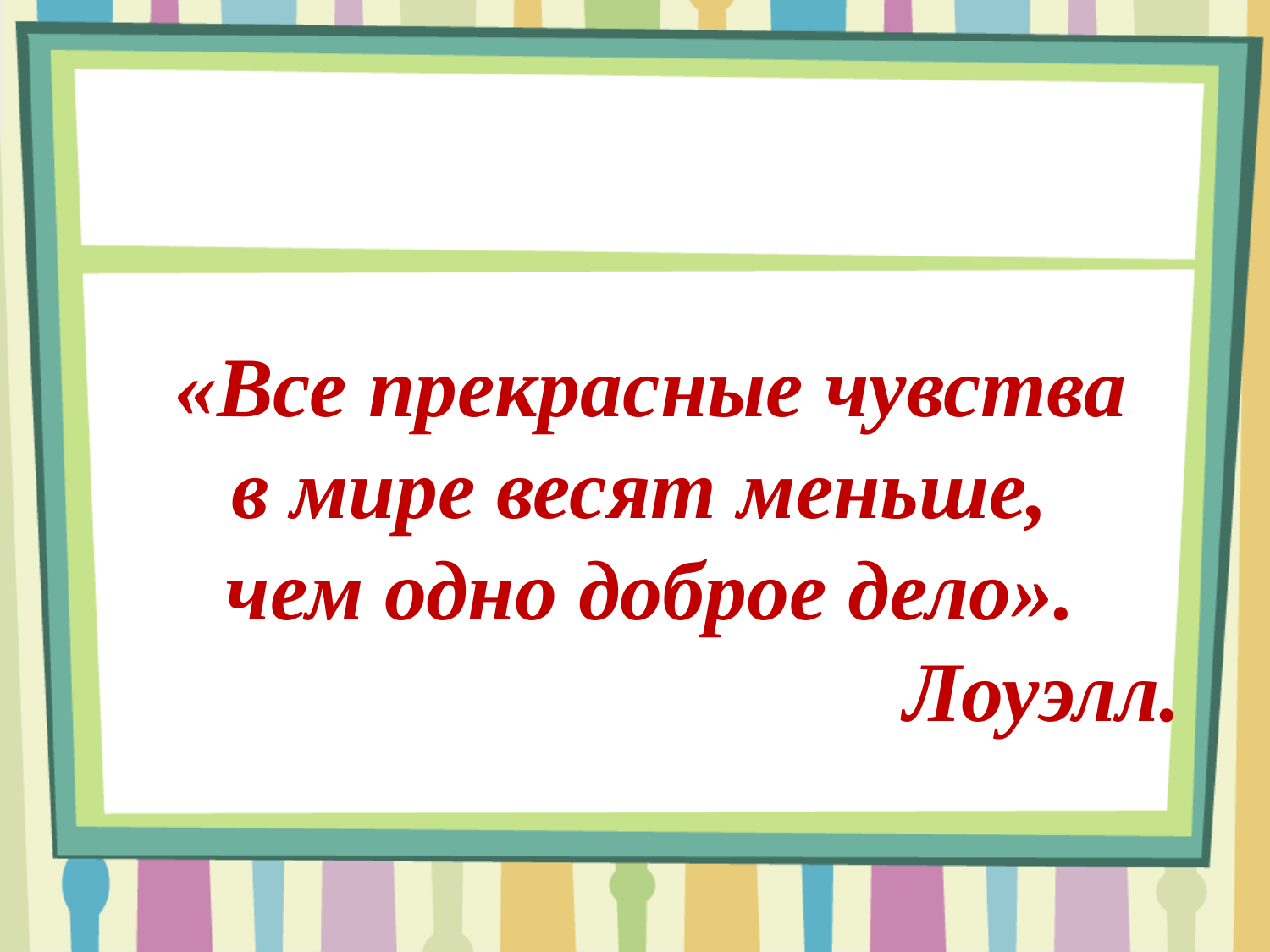

# «Все прекрасные чувства в мире весят меньше, чем одно доброе дело». Лоуэлл.